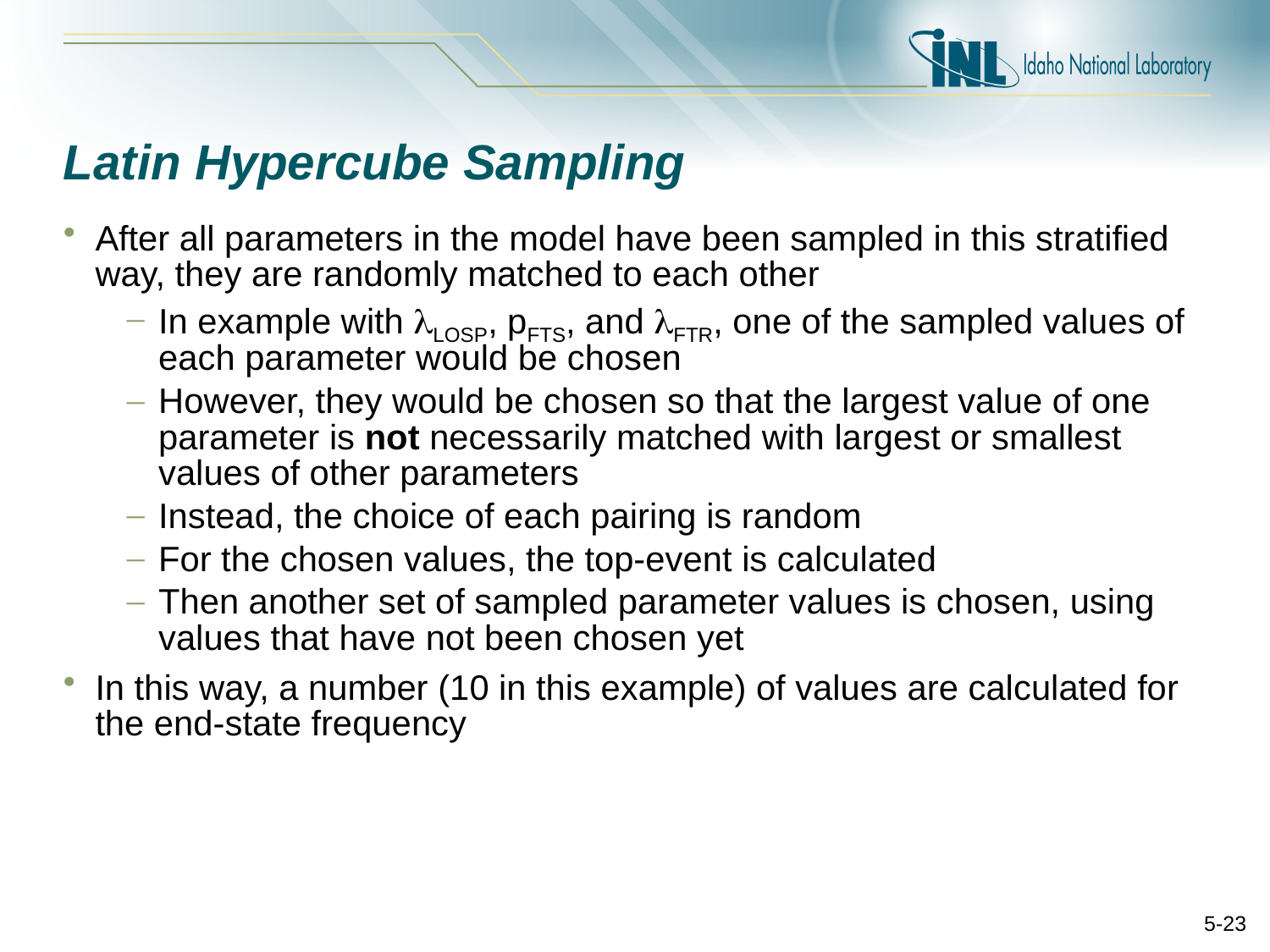

# Latin Hypercube Sampling
After all parameters in the model have been sampled in this stratified way, they are randomly matched to each other
In example with λLOSP, pFTS, and λFTR, one of the sampled values of each parameter would be chosen
However, they would be chosen so that the largest value of one parameter is not necessarily matched with largest or smallest values of other parameters
Instead, the choice of each pairing is random
For the chosen values, the top-event is calculated
Then another set of sampled parameter values is chosen, using values that have not been chosen yet
In this way, a number (10 in this example) of values are calculated for the end-state frequency
5-23